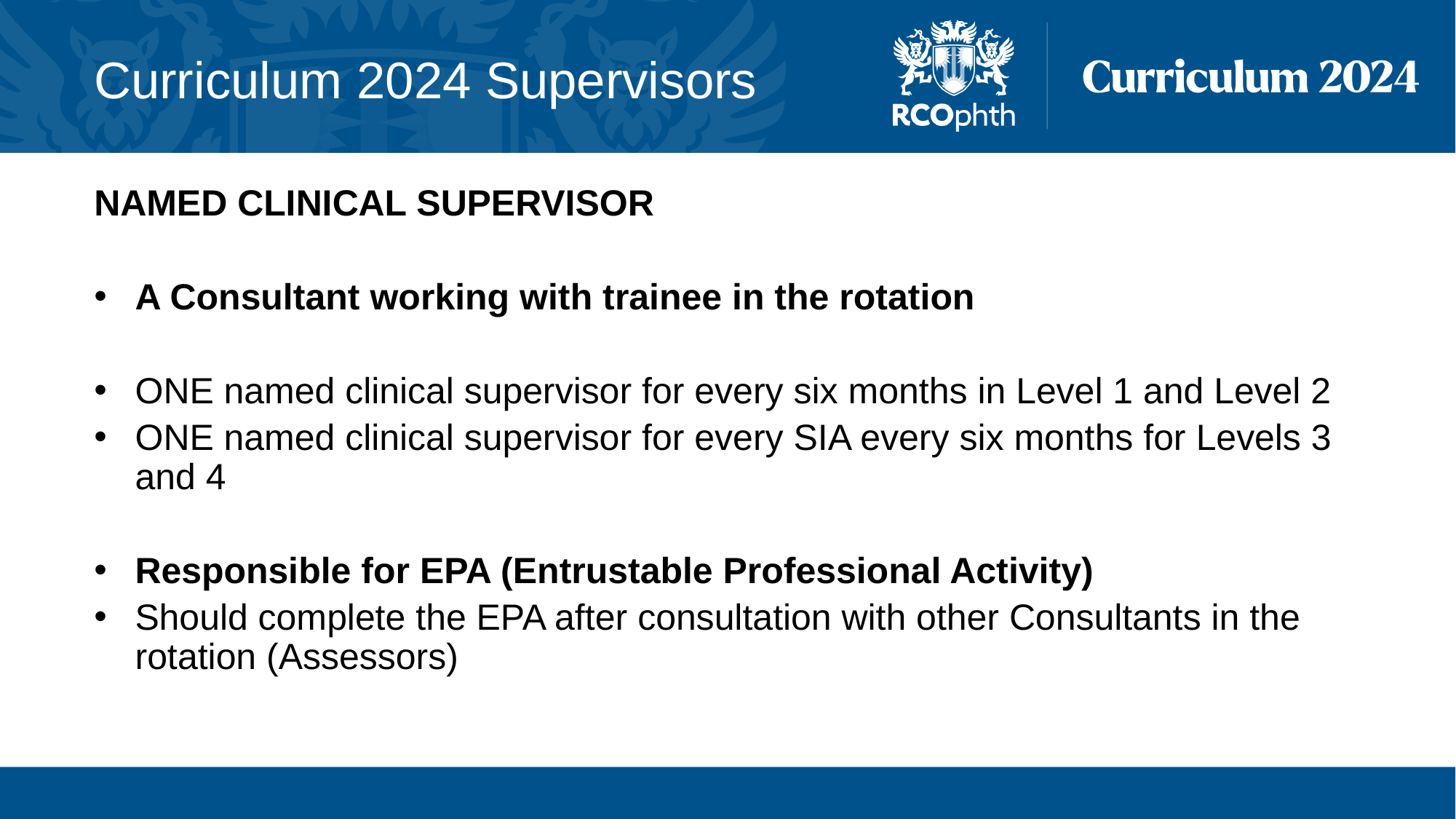

# Curriculum 2024 Supervisors
NAMED CLINICAL SUPERVISOR

A Consultant working with trainee in the rotation

ONE named clinical supervisor for every six months in Level 1 and Level 2
ONE named clinical supervisor for every SIA every six months for Levels 3 and 4

Responsible for EPA (Entrustable Professional Activity)
Should complete the EPA after consultation with other Consultants in the rotation (Assessors)